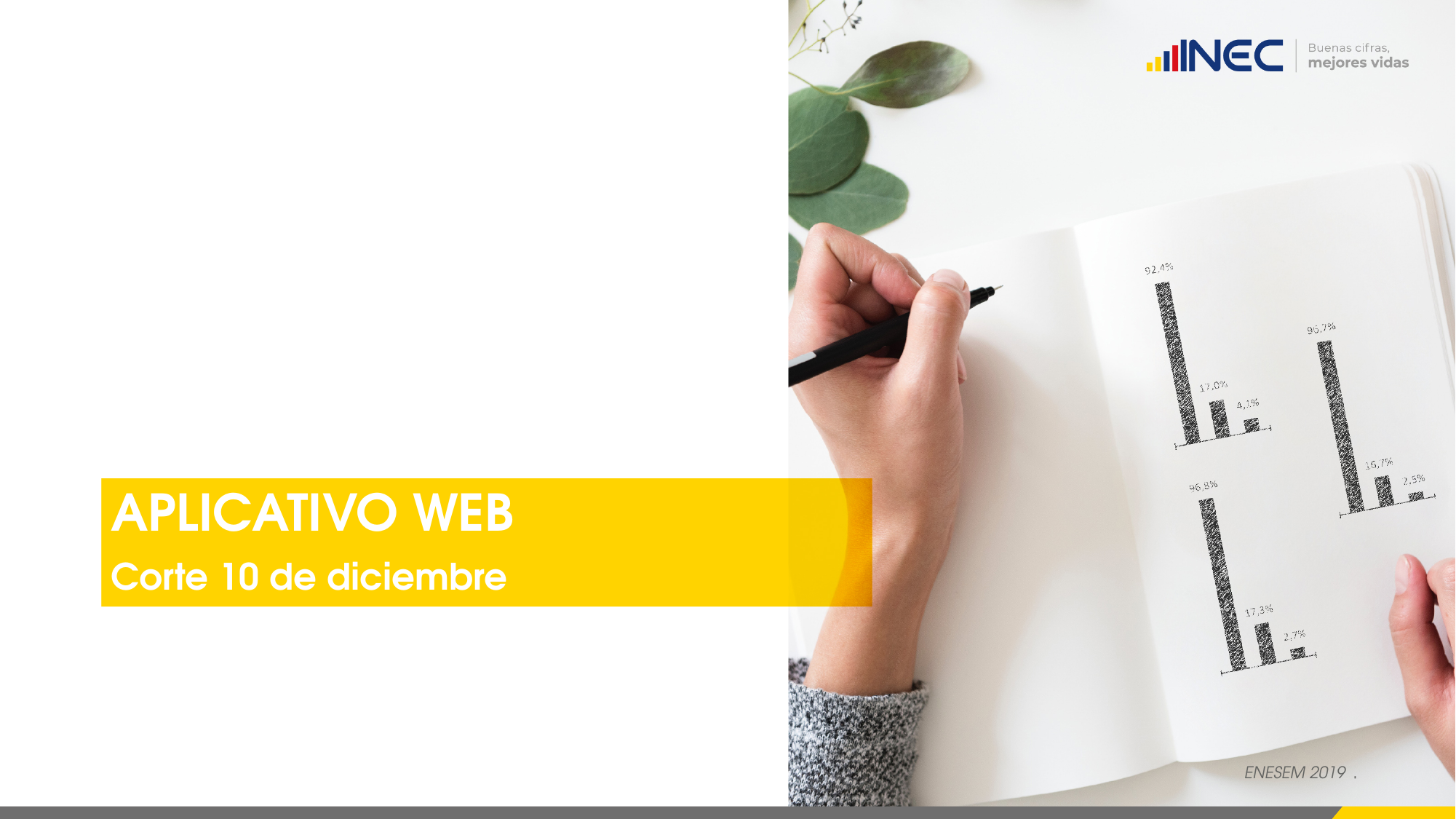

# APLICATIVO WEB Corte 10 de diciembre

ENESEM 2019